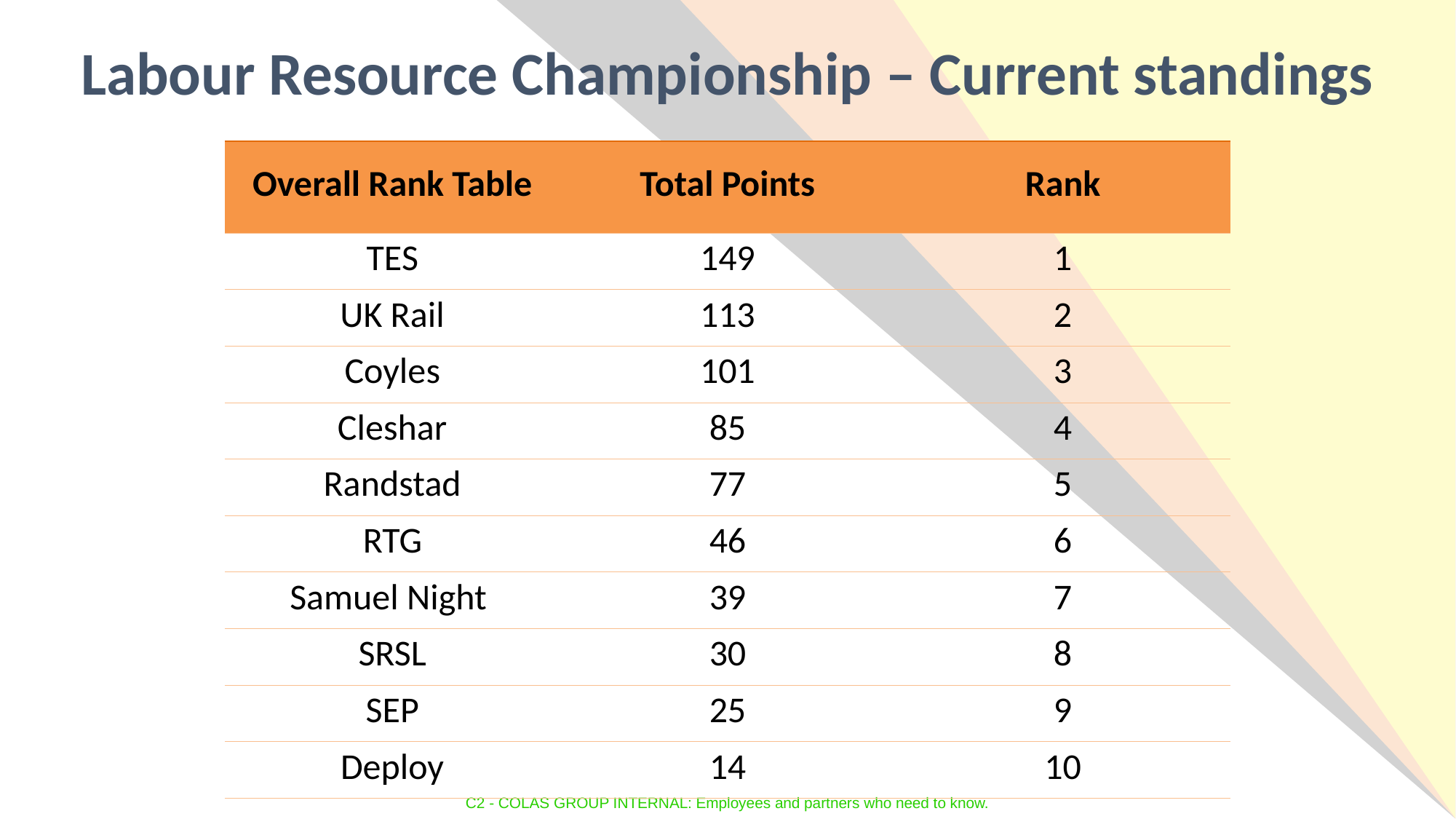

Labour Resource Championship – Current standings
| Overall Rank Table | Total Points | Rank |
| --- | --- | --- |
| TES | 149 | 1 |
| UK Rail | 113 | 2 |
| Coyles | 101 | 3 |
| Cleshar | 85 | 4 |
| Randstad | 77 | 5 |
| RTG | 46 | 6 |
| Samuel Night | 39 | 7 |
| SRSL | 30 | 8 |
| SEP | 25 | 9 |
| Deploy | 14 | 10 |